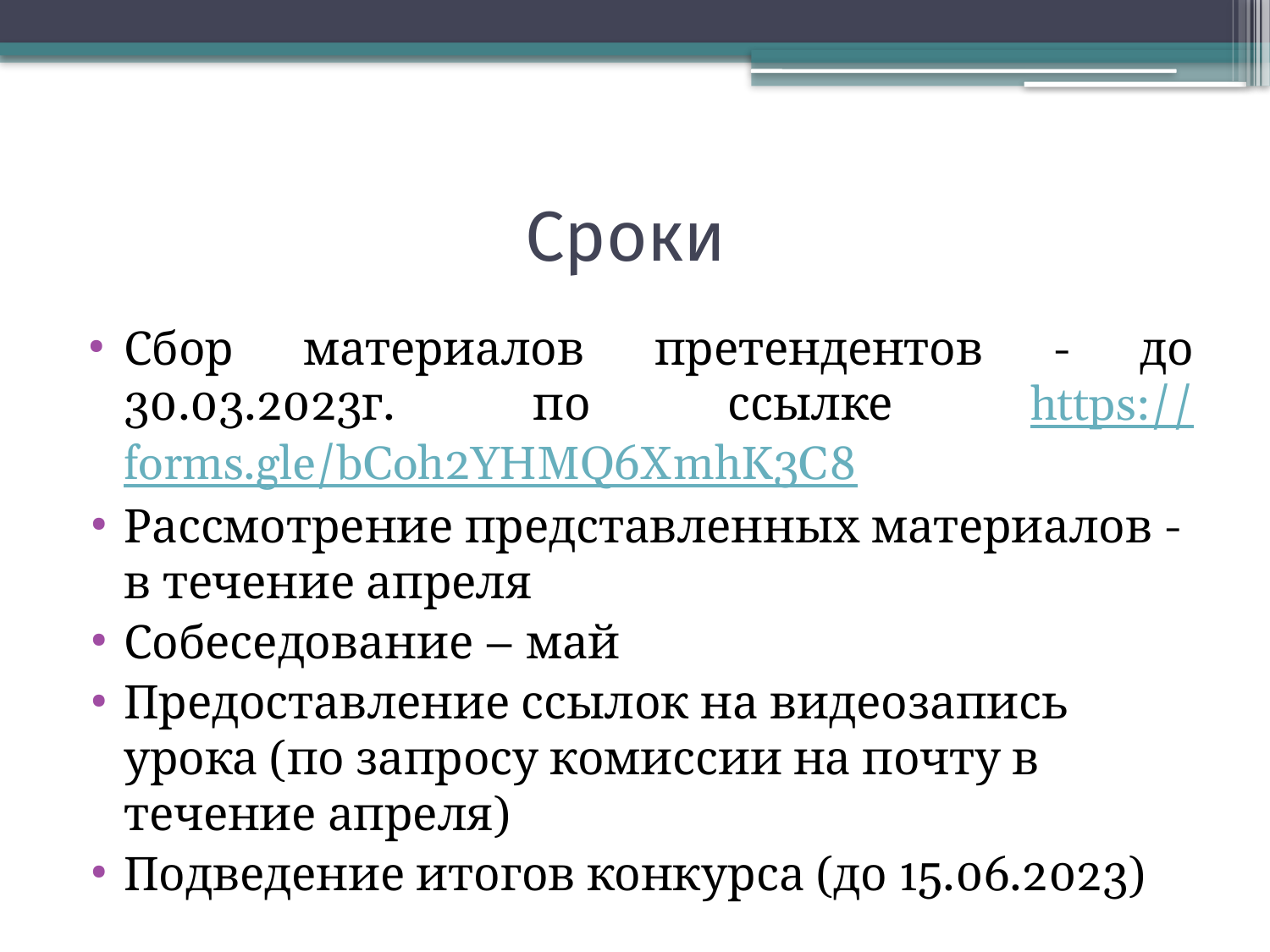

# Сроки
Сбор материалов претендентов - до 30.03.2023г. по ссылке https://forms.gle/bCoh2YHMQ6XmhK3C8
Рассмотрение представленных материалов - в течение апреля
Собеседование – май
Предоставление ссылок на видеозапись урока (по запросу комиссии на почту в течение апреля)
Подведение итогов конкурса (до 15.06.2023)